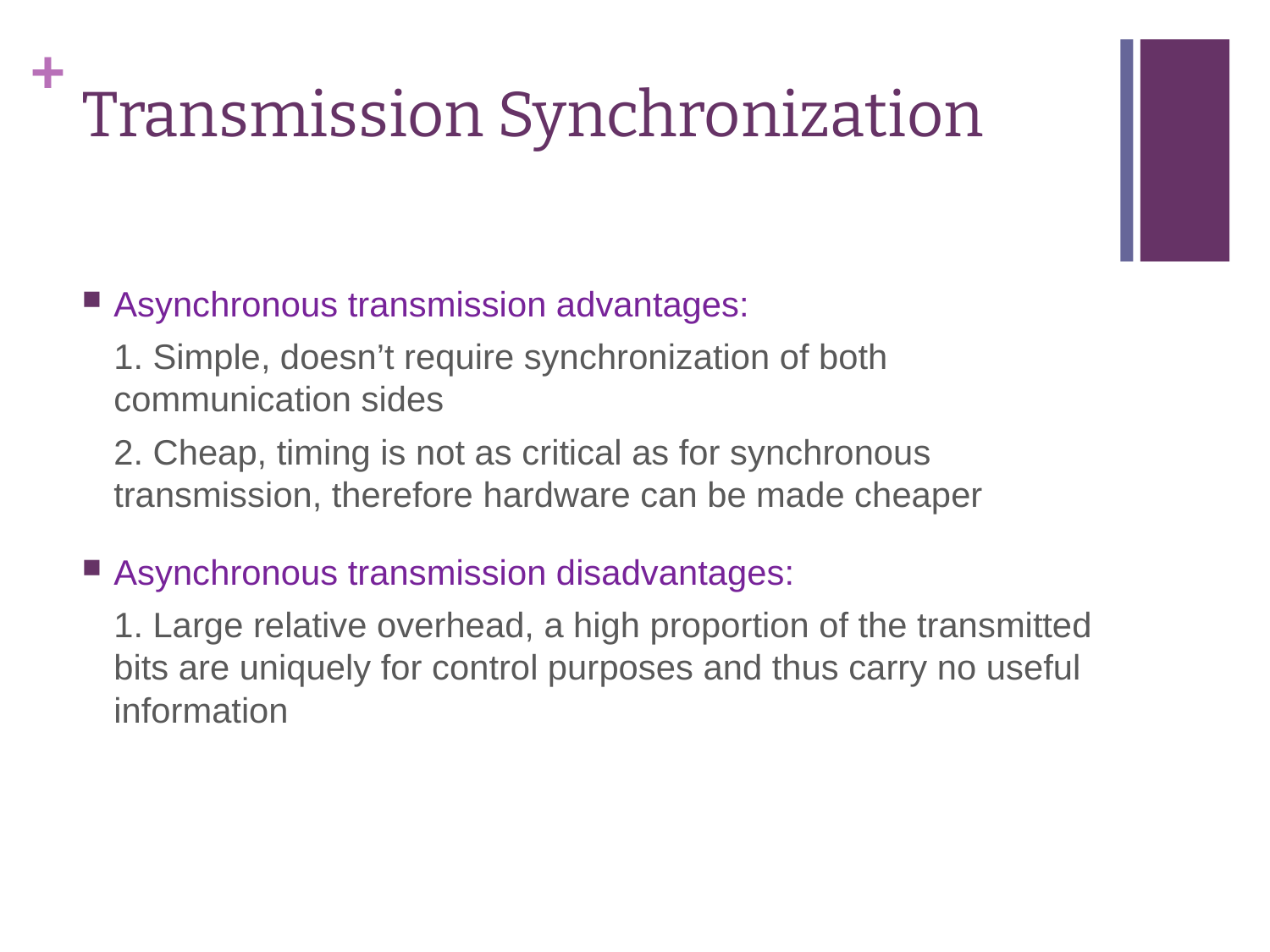

# Transmission Synchronization
Asynchronous transmission advantages:
1. Simple, doesn’t require synchronization of both communication sides
2. Cheap, timing is not as critical as for synchronous transmission, therefore hardware can be made cheaper
Asynchronous transmission disadvantages:
1. Large relative overhead, a high proportion of the transmitted bits are uniquely for control purposes and thus carry no useful information